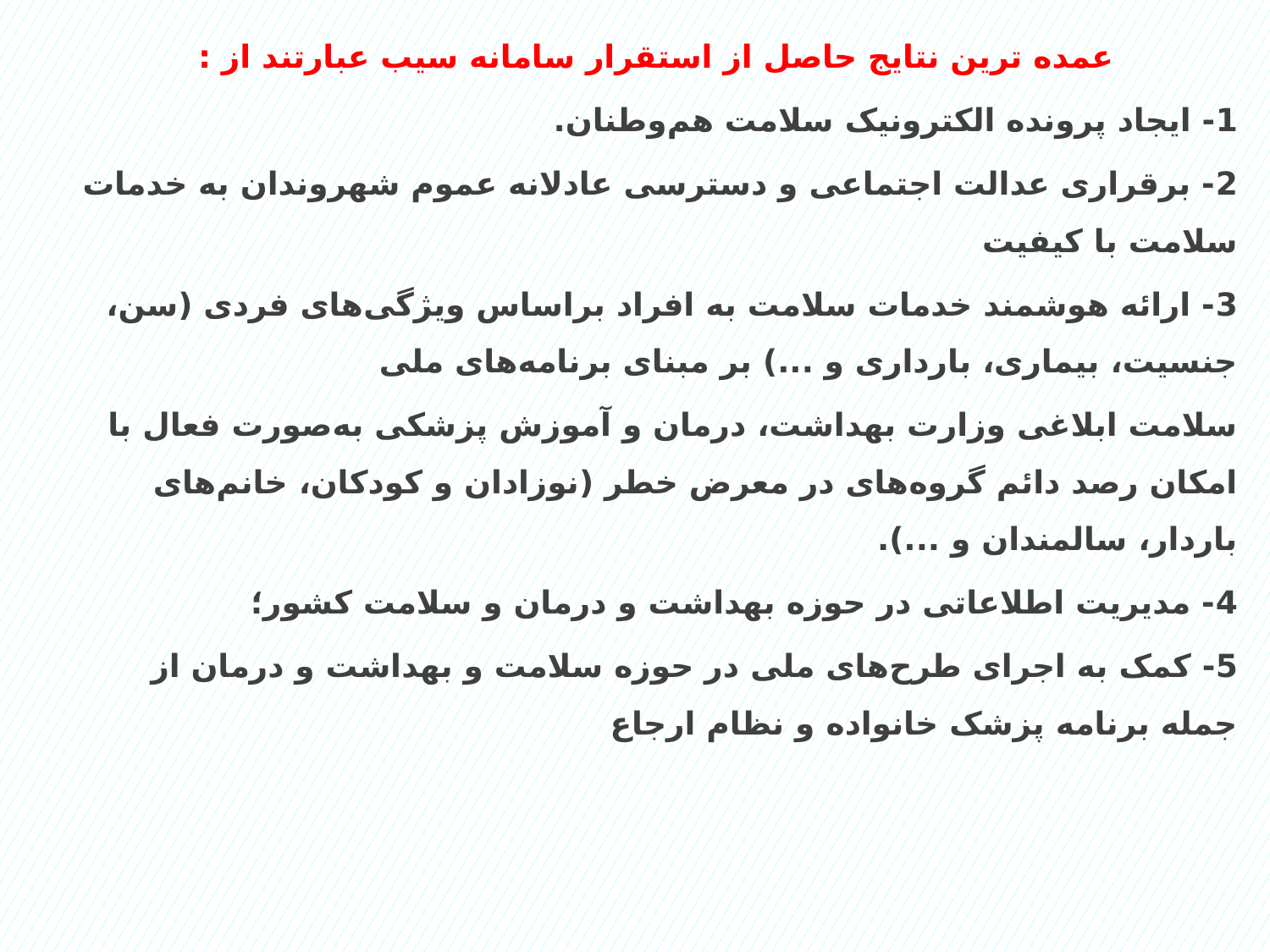

عمده ترین نتایج حاصل از استقرار سامانه سیب عبارتند از :
1- ایجاد پرونده الکترونیک سلامت هم‌وطنان.
2- برقراری عدالت اجتماعی و دسترسی عادلانه عموم شهروندان به خدمات سلامت با کیفیت
3- ارائه هوشمند خدمات سلامت به افراد براساس ویژگی‌های فردی (سن، جنسیت، بیماری، بارداری و ...) بر مبنای برنامه‌های ملی
سلامت ابلاغی وزارت بهداشت، درمان و آموزش پزشکی به‌صورت فعال با امکان رصد دائم گروه‌های در معرض خطر (نوزادان و کودکان، خانم‌های باردار، سالمندان و ...).
4- مدیریت اطلاعاتی در حوزه بهداشت و درمان و سلامت کشور؛
5- کمک به اجرای طرح‌های ملی در حوزه سلامت و بهداشت و درمان از جمله برنامه پزشک خانواده و نظام ارجاع